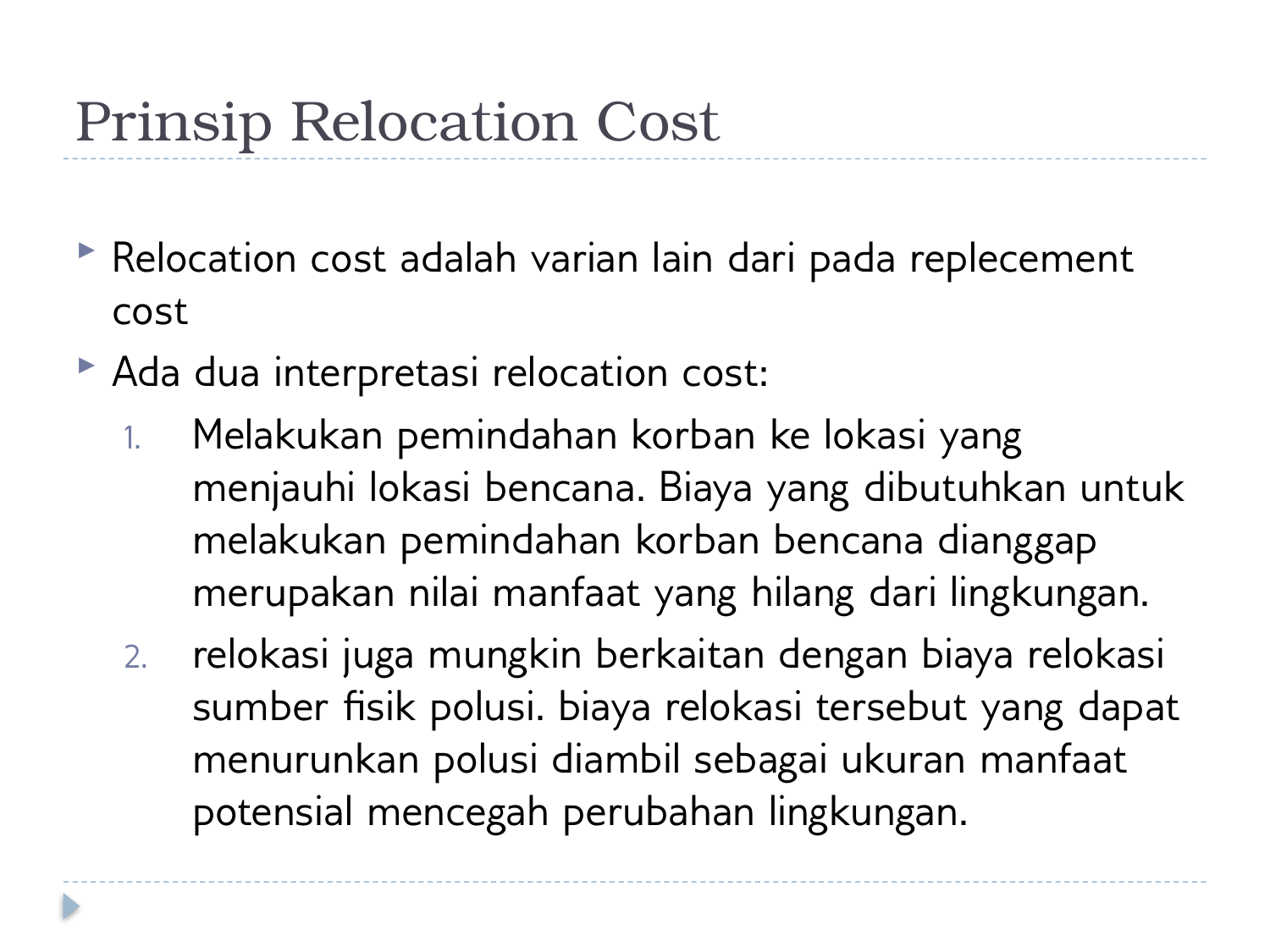

# Prinsip Relocation Cost
Relocation cost adalah varian lain dari pada replecement cost
Ada dua interpretasi relocation cost:
Melakukan pemindahan korban ke lokasi yang menjauhi lokasi bencana. Biaya yang dibutuhkan untuk melakukan pemindahan korban bencana dianggap merupakan nilai manfaat yang hilang dari lingkungan.
relokasi juga mungkin berkaitan dengan biaya relokasi sumber fisik polusi. biaya relokasi tersebut yang dapat menurunkan polusi diambil sebagai ukuran manfaat potensial mencegah perubahan lingkungan.